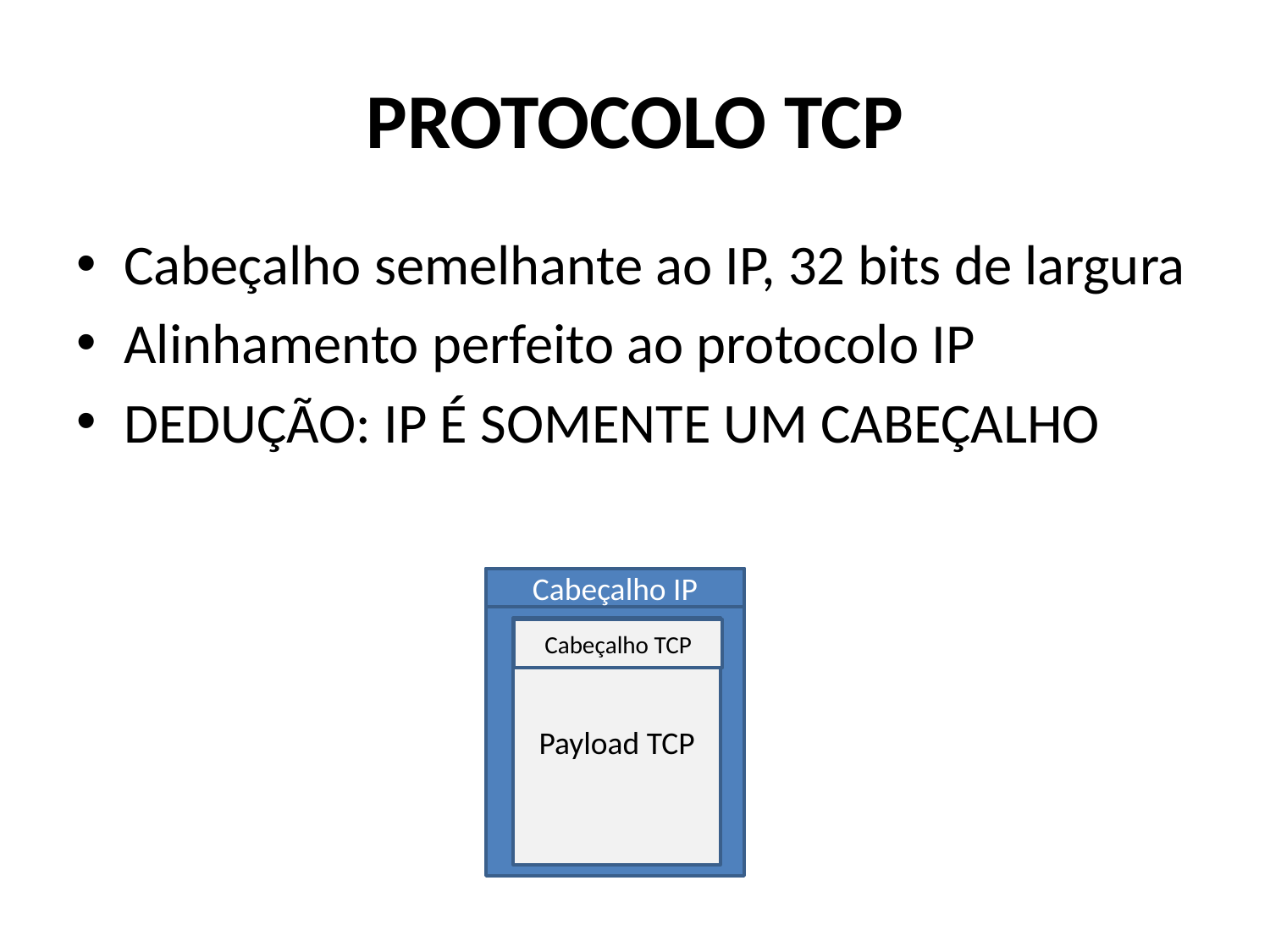

# PROTOCOLO TCP
Cabeçalho semelhante ao IP, 32 bits de largura
Alinhamento perfeito ao protocolo IP
DEDUÇÃO: IP É SOMENTE UM CABEÇALHO

Cabeçalho IP
Payload TCP
Cabeçalho TCP